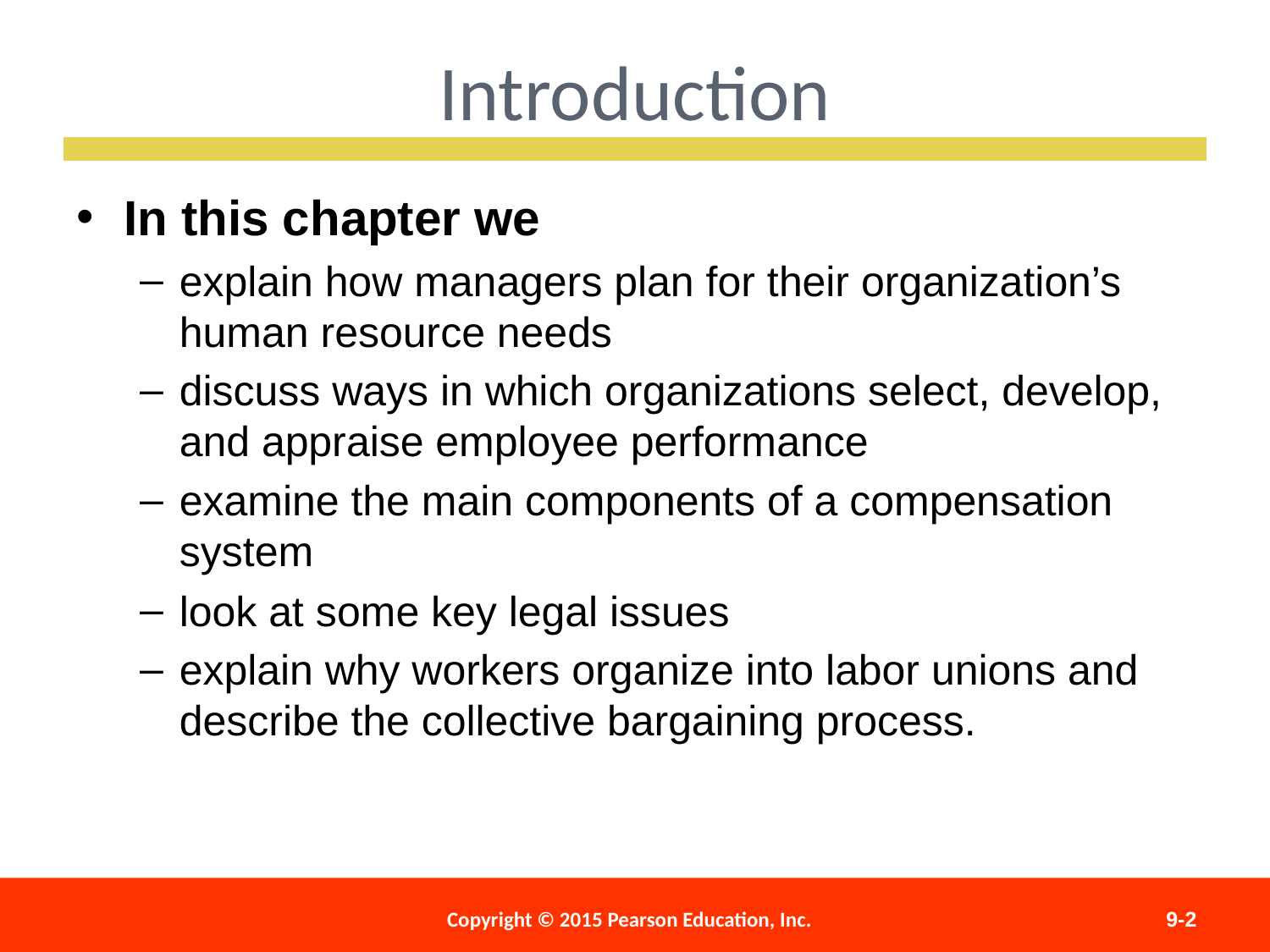

Introduction
In this chapter we
explain how managers plan for their organization’s human resource needs
discuss ways in which organizations select, develop, and appraise employee performance
examine the main components of a compensation system
look at some key legal issues
explain why workers organize into labor unions and describe the collective bargaining process.